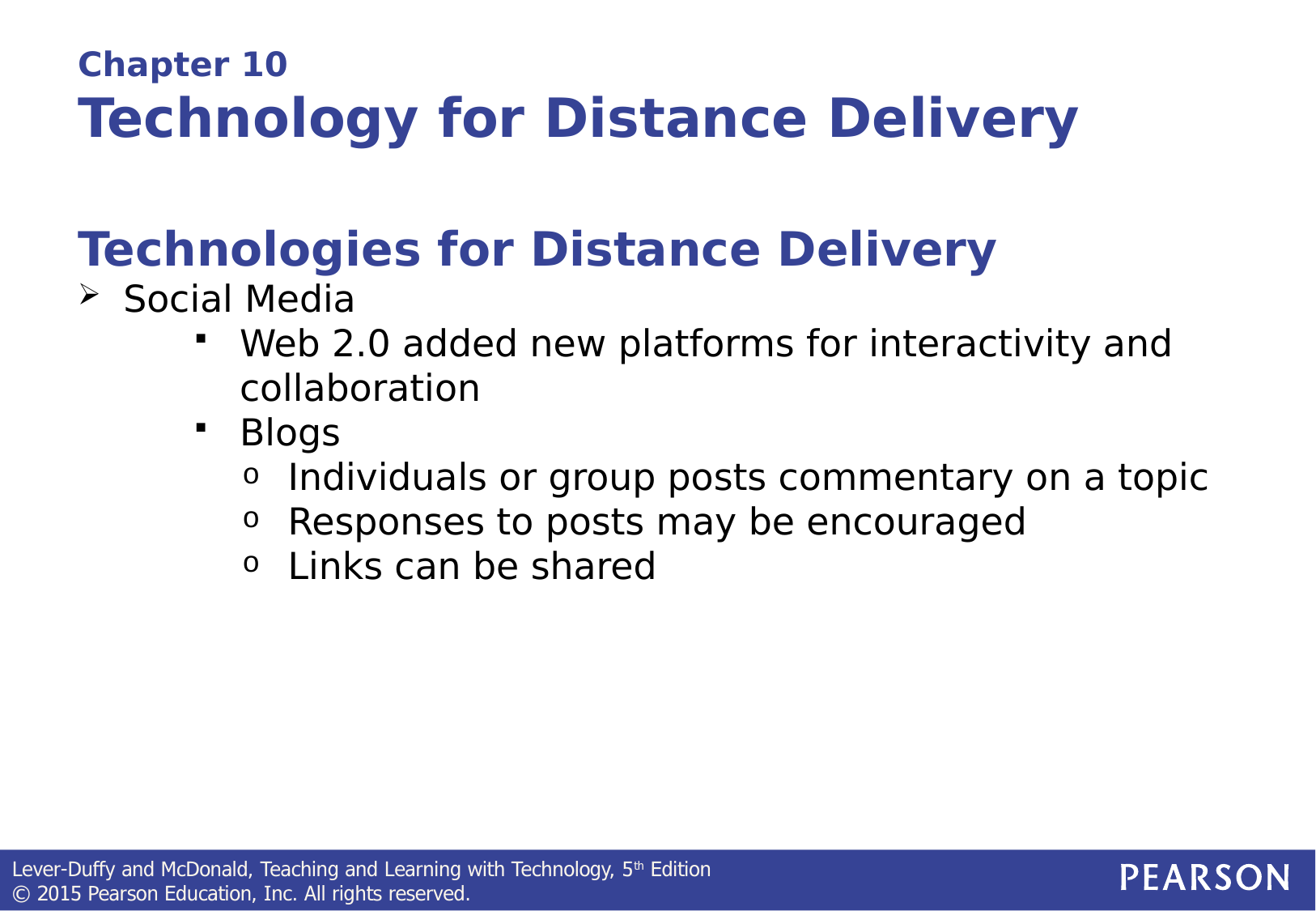

# Chapter 10 Technology for Distance Delivery
Technologies for Distance Delivery
Social Media
Web 2.0 added new platforms for interactivity and collaboration
Blogs
Individuals or group posts commentary on a topic
Responses to posts may be encouraged
Links can be shared